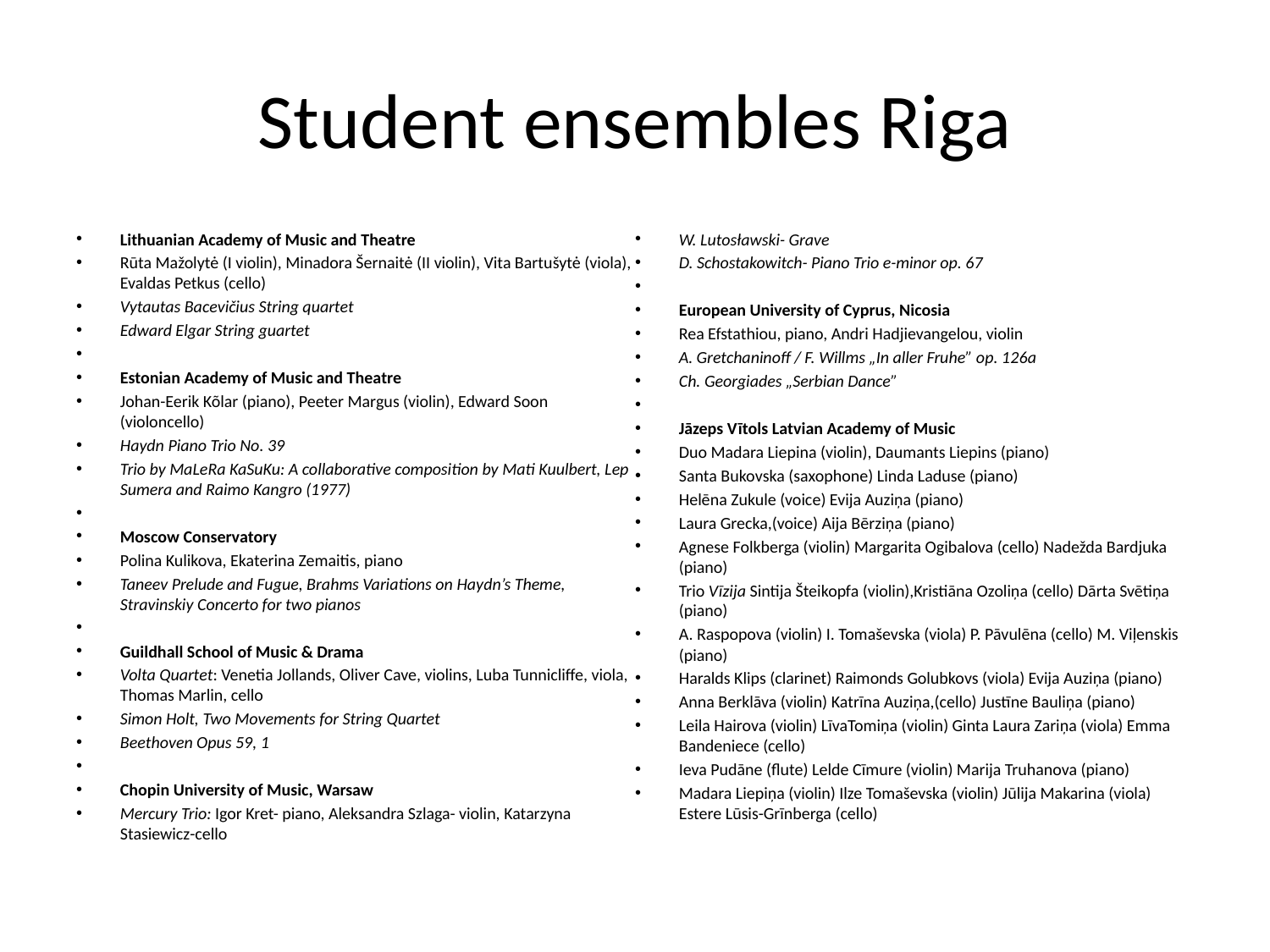

# Student ensembles Riga
Lithuanian Academy of Music and Theatre
Rūta Mažolytė (I violin), Minadora Šernaitė (II violin), Vita Bartušytė (viola), Evaldas Petkus (cello)
Vytautas Bacevičius String quartet
Edward Elgar String guartet

Estonian Academy of Music and Theatre
Johan-Eerik Kõlar (piano), Peeter Margus (violin), Edward Soon (violoncello)
Haydn Piano Trio No. 39
Trio by MaLeRa KaSuKu: A collaborative composition by Mati Kuulbert, Lep Sumera and Raimo Kangro (1977)

Moscow Conservatory
Polina Kulikova, Ekaterina Zemaitis, piano
Taneev Prelude and Fugue, Brahms Variations on Haydn’s Theme, Stravinskiy Concerto for two pianos

Guildhall School of Music & Drama
Volta Quartet: Venetia Jollands, Oliver Cave, violins, Luba Tunnicliffe, viola, Thomas Marlin, cello
Simon Holt, Two Movements for String Quartet
Beethoven Opus 59, 1

Chopin University of Music, Warsaw
Mercury Trio: Igor Kret- piano, Aleksandra Szlaga- violin, Katarzyna Stasiewicz-cello
W. Lutosławski- Grave
D. Schostakowitch- Piano Trio e-minor op. 67

European University of Cyprus, Nicosia
Rea Efstathiou, piano, Andri Hadjievangelou, violin
Α. Gretchaninoff / F. Willms „In aller Fruhe” op. 126a
Ch. Georgiades „Serbian Dance”

Jāzeps Vītols Latvian Academy of Music
Duo Madara Liepina (violin), Daumants Liepins (piano)
Santa Bukovska (saxophone) Linda Laduse (piano)
Helēna Zukule (voice) Evija Auziņa (piano)
Laura Grecka,(voice) Aija Bērziņa (piano)
Agnese Folkberga (violin) Margarita Ogibalova (cello) Nadežda Bardjuka (piano)
Trio Vīzija Sintija Šteikopfa (violin),Kristiāna Ozoliņa (cello) Dārta Svētiņa (piano)
A. Raspopova (violin) I. Tomaševska (viola) P. Pāvulēna (cello) M. Viļenskis (piano)
Haralds Klips (clarinet) Raimonds Golubkovs (viola) Evija Auziņa (piano)
Anna Berklāva (violin) Katrīna Auziņa,(cello) Justīne Bauliņa (piano)
Leila Hairova (violin) LīvaTomiņa (violin) Ginta Laura Zariņa (viola) Emma Bandeniece (cello)
Ieva Pudāne (flute) Lelde Cīmure (violin) Marija Truhanova (piano)
Madara Liepiņa (violin) Ilze Tomaševska (violin) Jūlija Makarina (viola) Estere Lūsis-Grīnberga (cello)